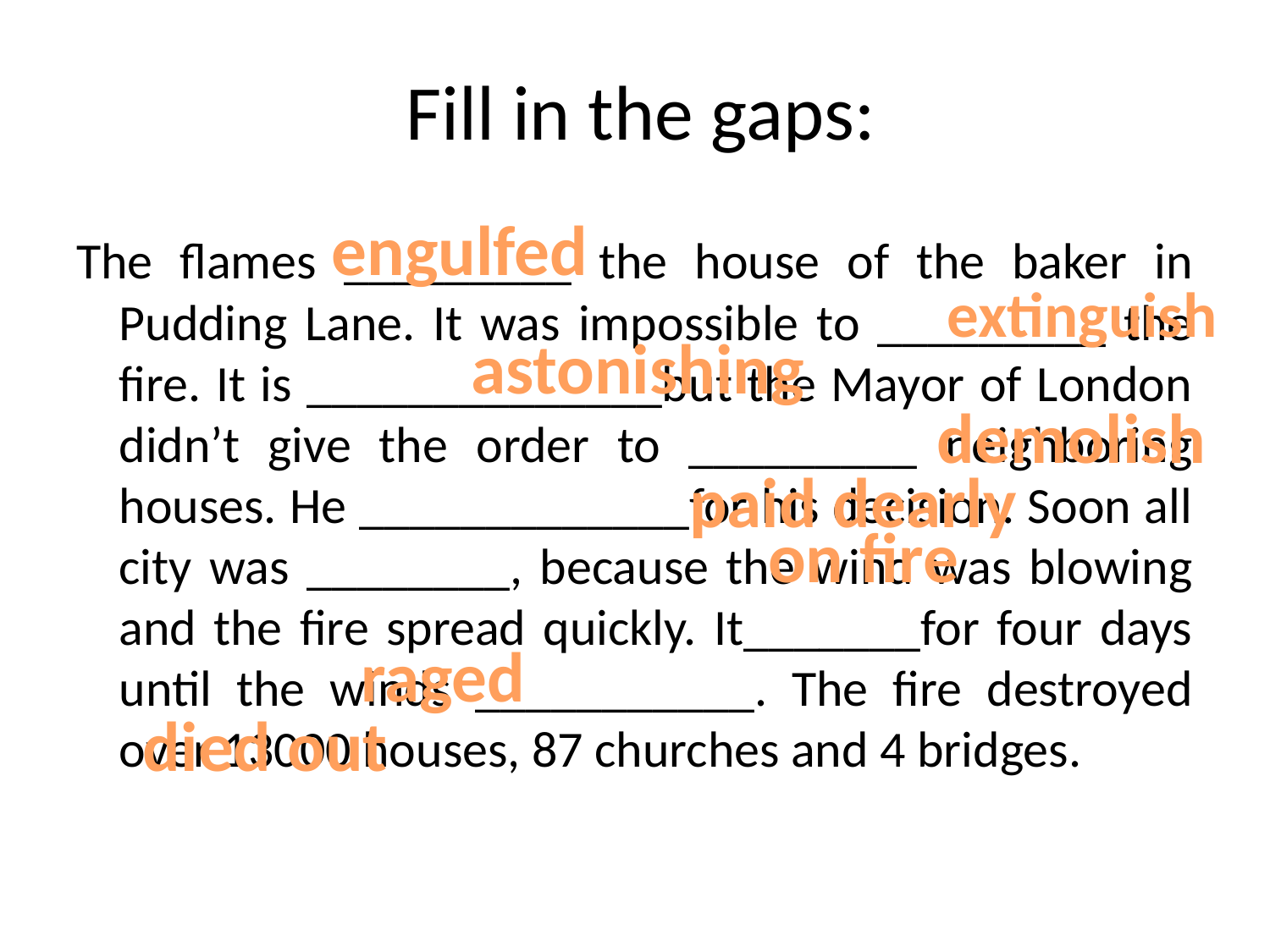

# Fill in the gaps:
engulfed
The flames _________ the house of the baker in Pudding Lane. It was impossible to _________ the fire. It is ______________but the Mayor of London didn’t give the order to _________ neighboring houses. He _____________for his decision. Soon all city was ________, because the wind was blowing and the fire spread quickly. It_______for four days until the winds ___________. The fire destroyed over 13000 houses, 87 churches and 4 bridges.
extinguish
astonishing
demolish
paid dearly
on fire
raged
died out